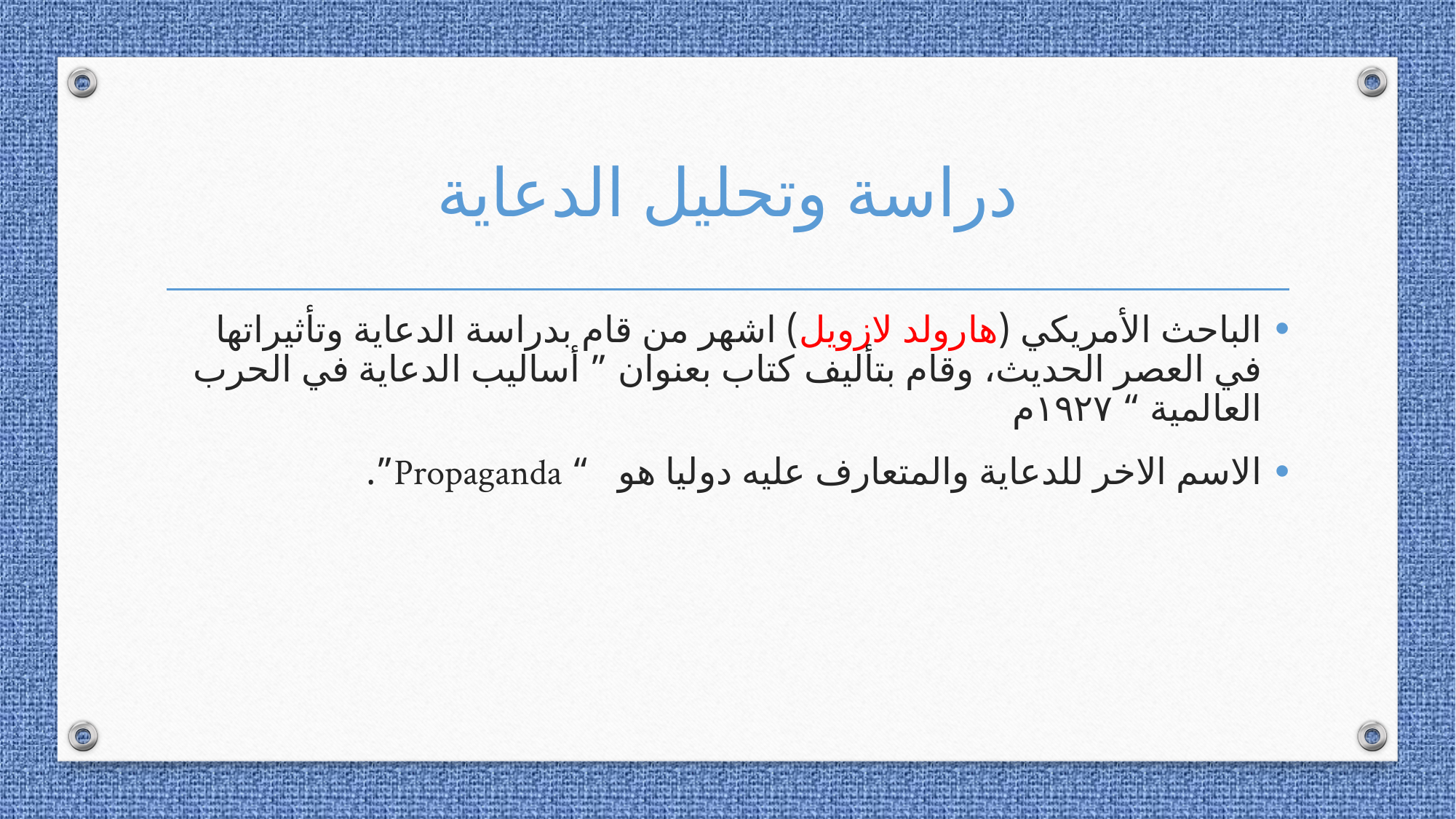

# دراسة وتحليل الدعاية
الباحث الأمريكي (هارولد لازويل) اشهر من قام بدراسة الدعاية وتأثيراتها في العصر الحديث، وقام بتأليف كتاب بعنوان ” أساليب الدعاية في الحرب العالمية “ ١٩٢٧م
الاسم الاخر للدعاية والمتعارف عليه دوليا هو   “ Propaganda”.